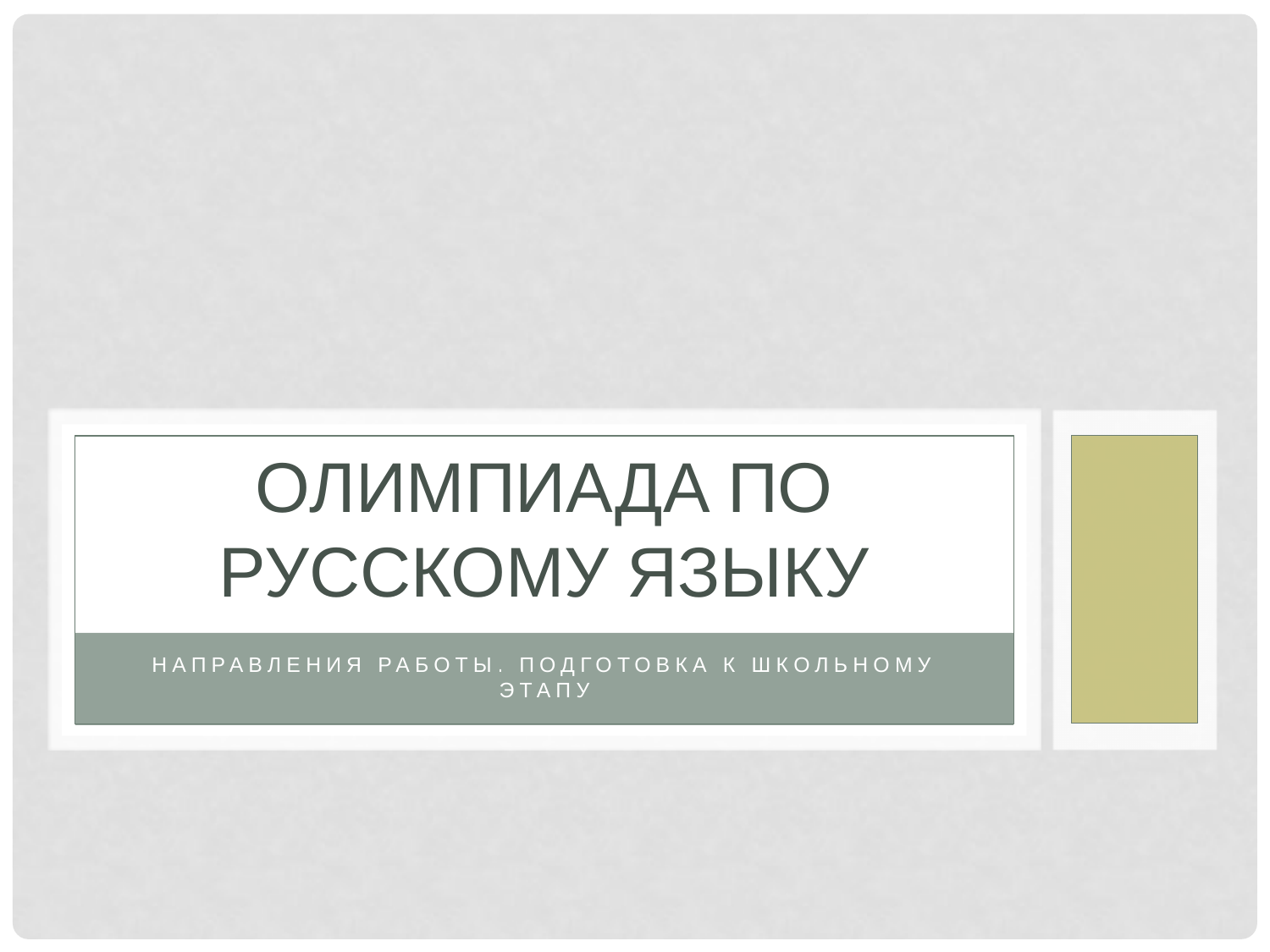

# Олимпиада по русскому языку
Направления работы. Подготовка к школьному этапу